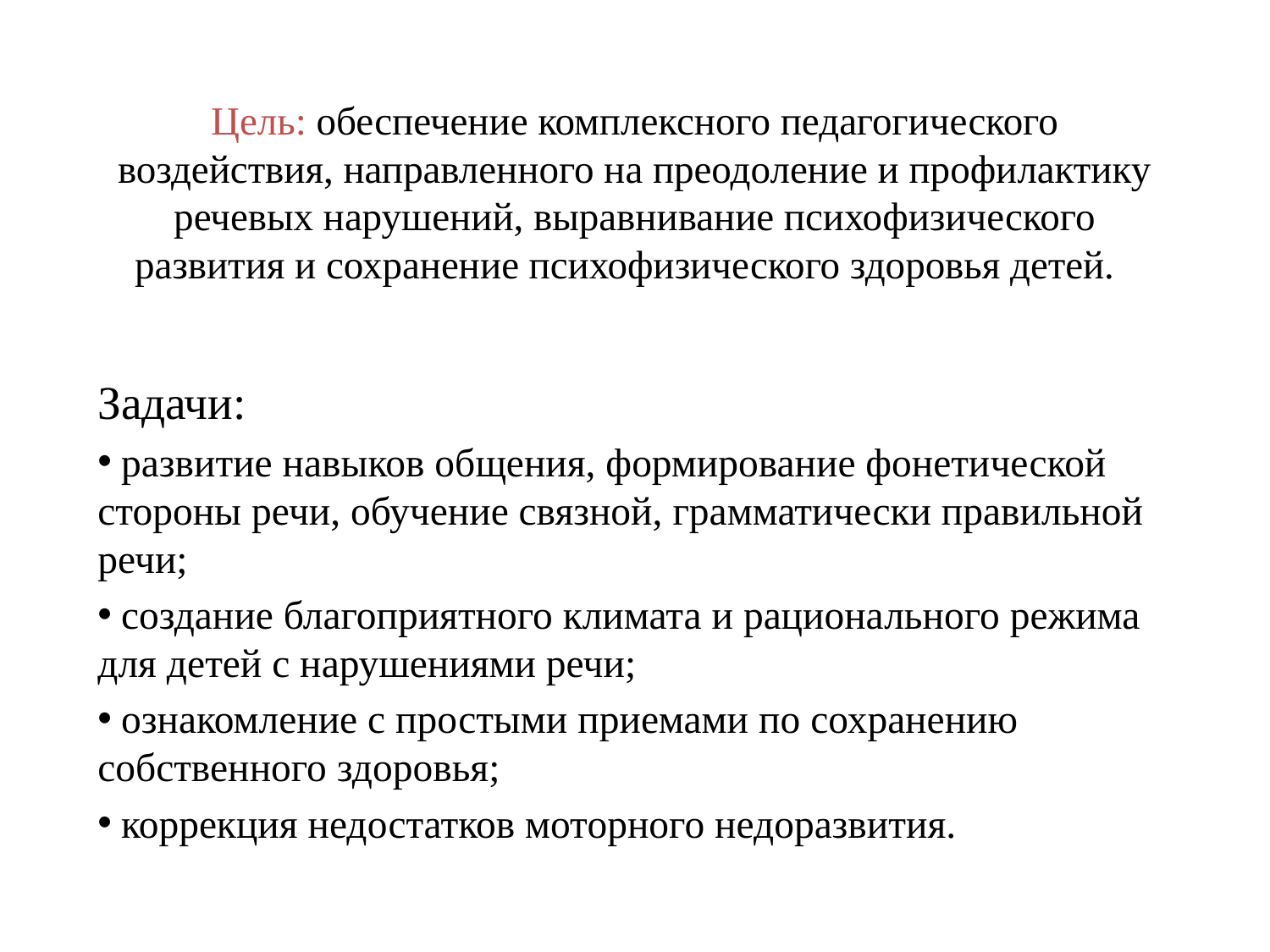

# Цель: обеспечение комплексного педагогического воздействия, направленного на преодоление и профилактику речевых нарушений, выравнивание психофизического развития и сохранение психофизического здоровья детей.
Задачи:
 развитие навыков общения, формирование фонетической стороны речи, обучение связной, грамматически правильной речи;
 создание благоприятного климата и рационального режима для детей с нарушениями речи;
 ознакомление с простыми приемами по сохранению собственного здоровья;
 коррекция недостатков моторного недоразвития.